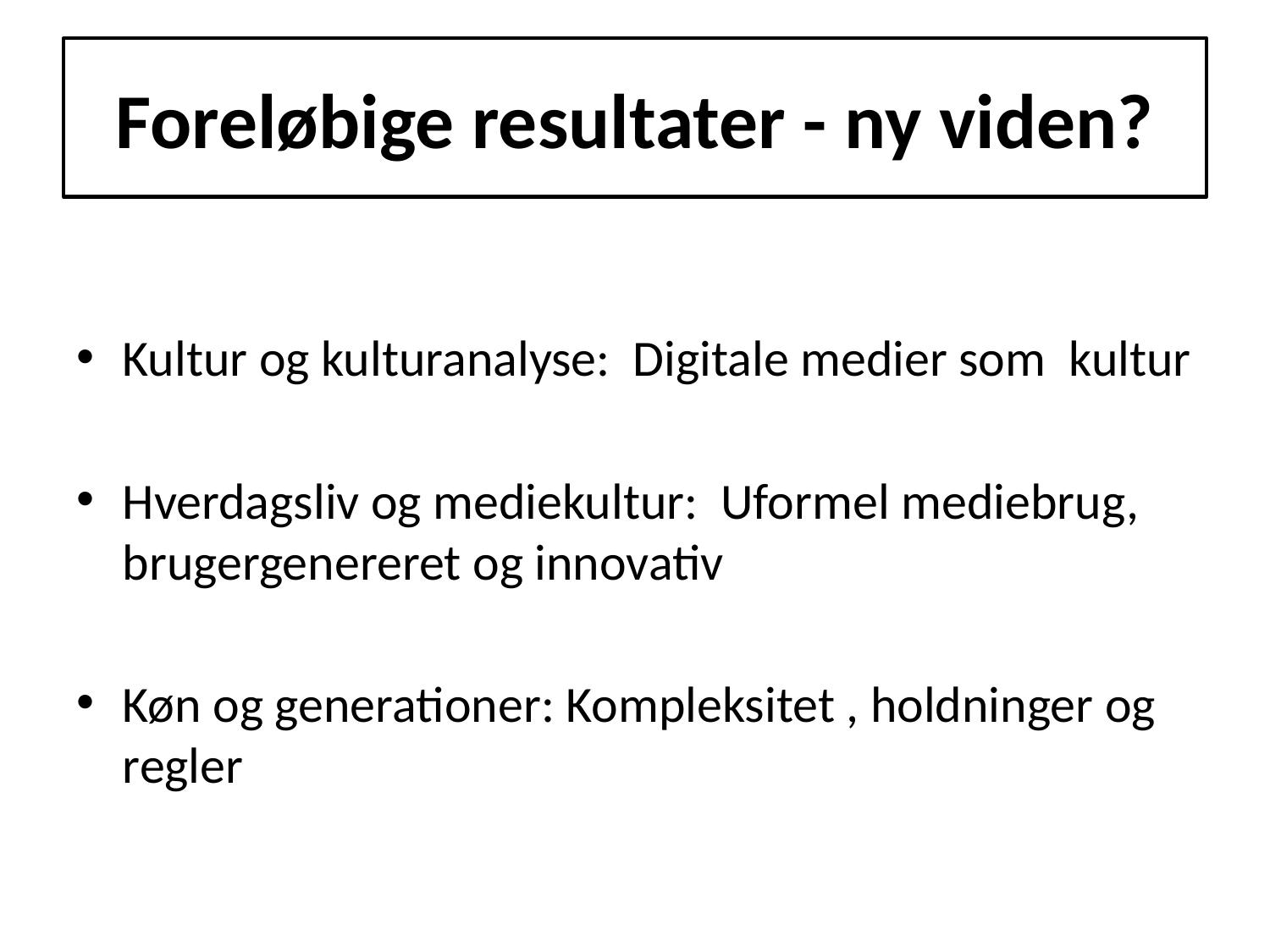

# Foreløbige resultater - ny viden?

Kultur og kulturanalyse:  Digitale medier som  kultur

Hverdagsliv og mediekultur:  Uformel mediebrug, brugergenereret og innovativ

Køn og generationer: Kompleksitet , holdninger og regler